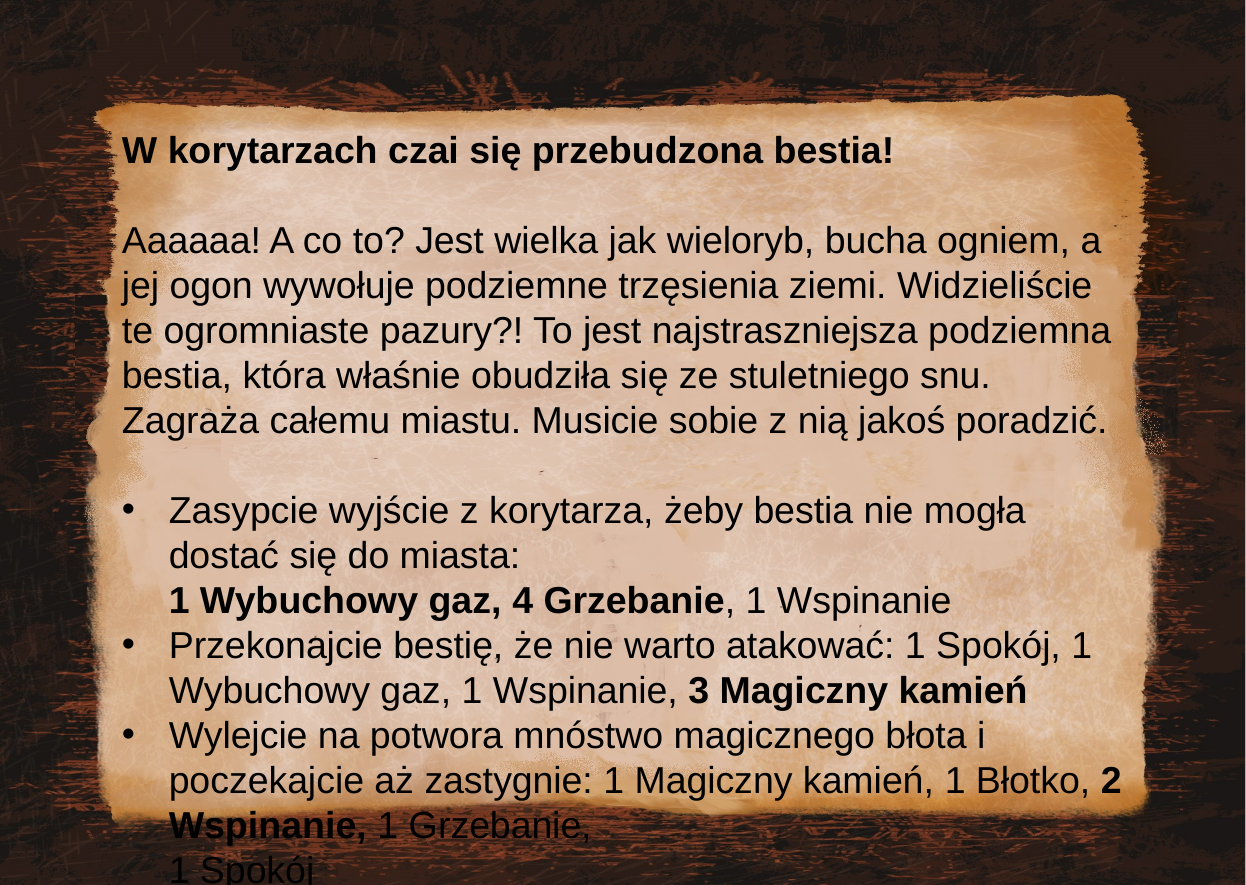

W korytarzach czai się przebudzona bestia!

Aaaaaa! A co to? Jest wielka jak wieloryb, bucha ogniem, a jej ogon wywołuje podziemne trzęsienia ziemi. Widzieliście te ogromniaste pazury?! To jest najstraszniejsza podziemna bestia, która właśnie obudziła się ze stuletniego snu. Zagraża całemu miastu. Musicie sobie z nią jakoś poradzić.

Zasypcie wyjście z korytarza, żeby bestia nie mogła dostać się do miasta:
1 Wybuchowy gaz, 4 Grzebanie, 1 Wspinanie
Przekonajcie bestię, że nie warto atakować: 1 Spokój, 1 Wybuchowy gaz, 1 Wspinanie, 3 Magiczny kamień
Wylejcie na potwora mnóstwo magicznego błota i poczekajcie aż zastygnie: 1 Magiczny kamień, 1 Błotko, 2 Wspinanie, 1 Grzebanie,
1 Spokój